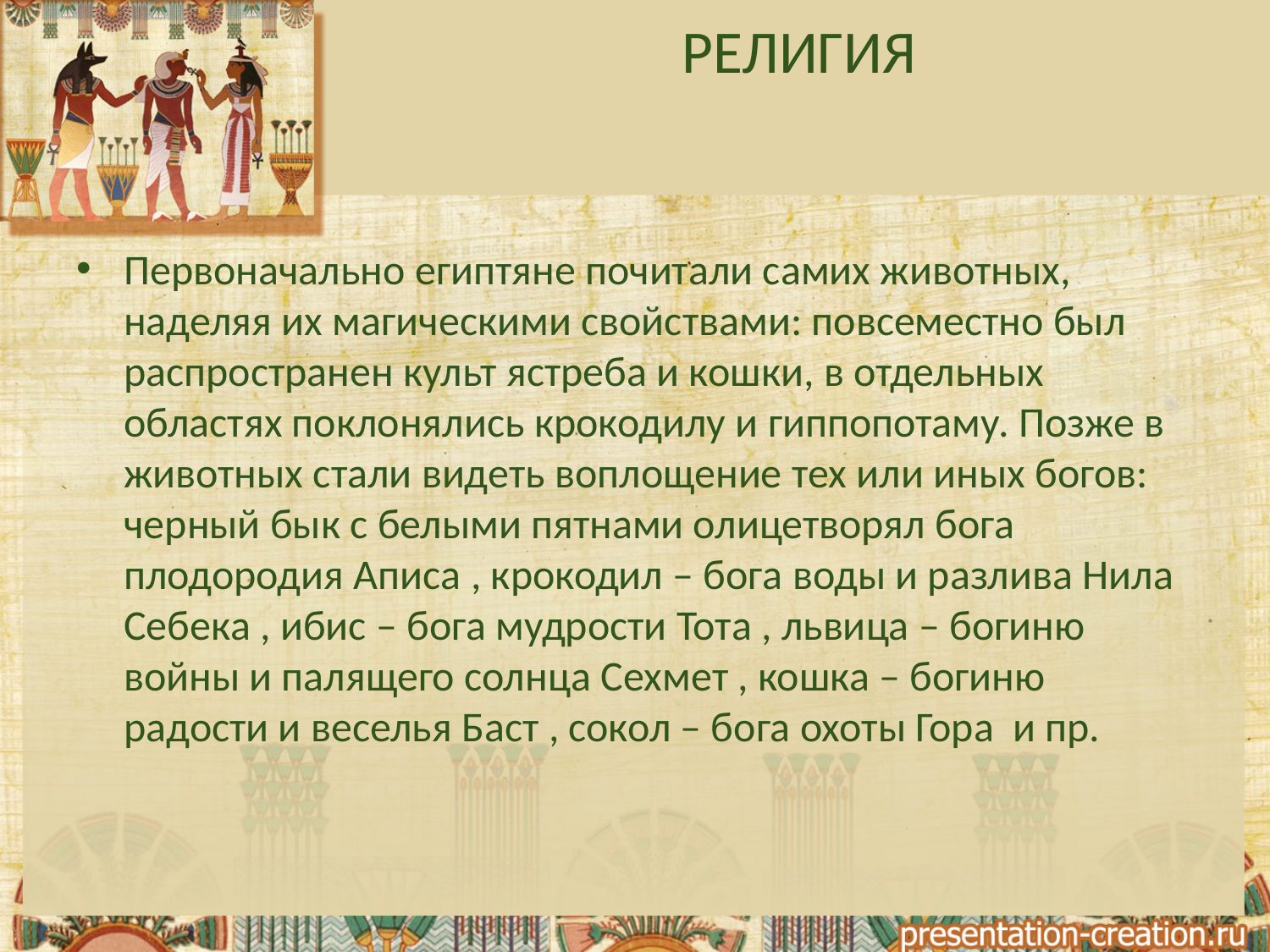

# РЕЛИГИЯ
Первоначально египтяне почитали самих животных, наделяя их магическими свойствами: повсеместно был распространен культ ястреба и кошки, в отдельных областях поклонялись крокодилу и гиппопотаму. Позже в животных стали видеть воплощение тех или иных богов: черный бык с белыми пятнами олицетворял бога плодородия Аписа , крокодил – бога воды и разлива Нила Себека , ибис – бога мудрости Тота , львица – богиню войны и палящего солнца Сехмет , кошка – богиню радости и веселья Баст , сокол – бога охоты Гора  и пр.